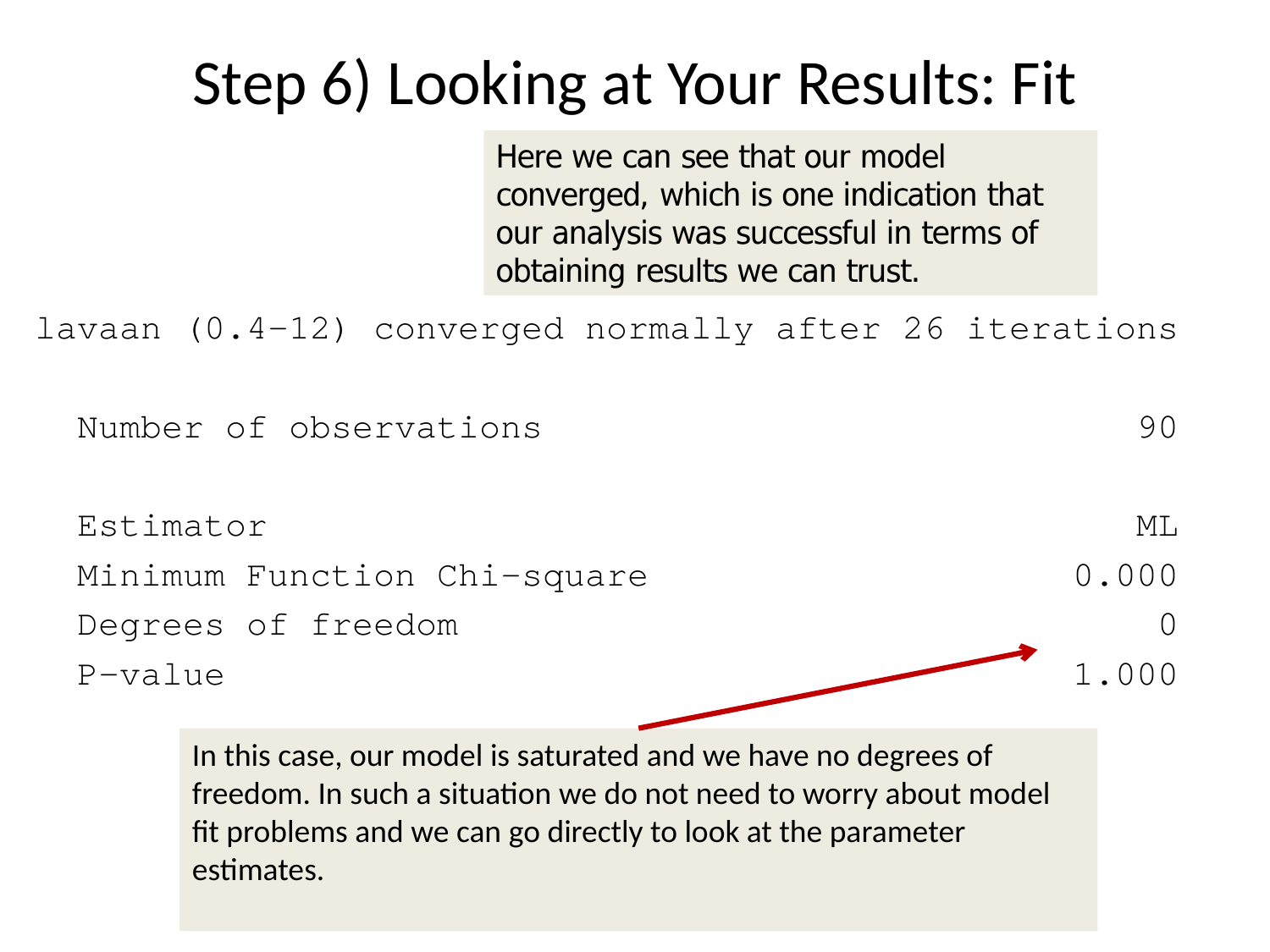

# Step 6) Looking at Your Results: Fit
Here we can see that our model converged, which is one indication that our analysis was successful in terms of obtaining results we can trust.
lavaan (0.4-12) converged normally after 26 iterations

  Number of observations                            90

  Estimator                                         ML
  Minimum Function Chi-square                    0.000
  Degrees of freedom                                 0
  P-value                                        1.000
In this case, our model is saturated and we have no degrees of freedom. In such a situation we do not need to worry about model fit problems and we can go directly to look at the parameter estimates.